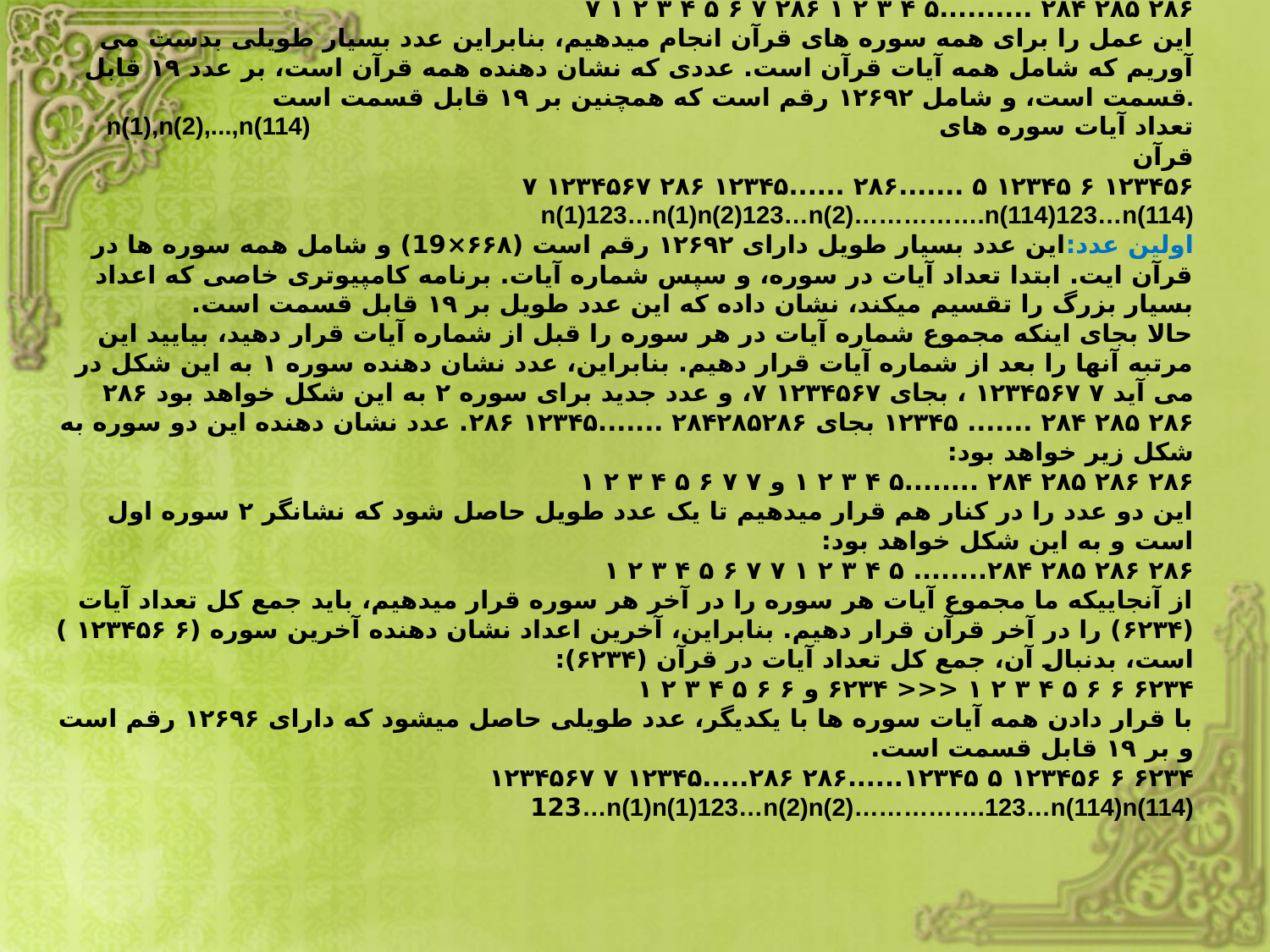

# ترکیب عددى ماوراء انسانى بیایید براى هر سوره شماره هر آیه قرآن را بعد از تعداد آیات در آن سوره بنویسم. سوره ۱ که شامل هفت آیه است به این شکل نشان داده خواهد شد، ۱۲۳۴۵۶۷ ۷. در اینجا میخواهیم با نوشتن شماره آیات پهلوى هم عدد بزرگى بدست آوریم. براى پیدا کردن عددى که نماینده سوره ۲ است، ابتدا تعداد آیات در این سوره را مینویسیم، ۲۸۶، سپس شماره هر آیه را پهلوى هم. بنابراین، عدد نشان دهنده سوره ۲ به این شکل در مى آید ۲۸۶ ۲۸۵ ۲۸۴ ..........۱۲۳۴۵ ۲۸۶. دو عددى که نشان دهنده دو سوره هستند: ۲۸۶ ۲۸۵ ۲۸۴ ...........۱۲۳۴۵ ۲۸۶ و ۱۲۳۴۵۶۷ ۷ این دو عدد را در کنار هم قرار میدهیم تا یک عدد تشکیل دهند، در نتیجه عدد زیر حاصل میشود: ۲۸۶ ۲۸۵ ۲۸۴ ..........۵ ۴ ۳ ۲ ۱ ۲۸۶ ۷ ۶ ۵ ۴ ۳ ۲ ۱ ۷ این عمل را براى همه سوره هاى قرآن انجام میدهیم، بنابراین عدد بسیار طویلى بدست مى آوریم که شامل همه آیات قرآن است. عددى که نشان دهنده همه قرآن است، بر عدد ۱۹ قابل قسمت است، و شامل ۱۲۶۹۲ رقم است که همچنین بر ۱۹ قابل قسمت است. n(1),n(2),...,n(114)                                                                                          تعداد آیات سوره های قرآن ۱۲۳۴۵۶ ۶ ۱۲۳۴۵ ۵ .......۲۸۶ ......۱۲۳۴۵ ۲۸۶ ۱۲۳۴۵۶۷ ۷ n(1)123…n(1)n(2)123…n(2)…………….n(114)123…n(114) اولین عدد:این عدد بسیار طویل داراى ۱۲۶۹۲ رقم است (۶۶۸×19) و شامل همه سوره ها در قرآن ایت. ابتدا تعداد آیات در سوره، و سپس شماره آیات. برنامه کامپیوترى خاصى که اعداد بسیار بزرگ را تقسیم میکند، نشان داده که این عدد طویل بر ۱۹ قابل قسمت است. حالا بجاى اینکه مجموع شماره آیات در هر سوره را قبل از شماره آیات قرار دهید، بیایید این مرتبه آنها را بعد از شماره آیات قرار دهیم. بنابراین، عدد نشان دهنده سوره ۱ به این شکل در مى آید ۷ ۱۲۳۴۵۶۷ ، بجاى ۱۲۳۴۵۶۷ ۷، و عدد جدید براى سوره ۲ به این شکل خواهد بود ۲۸۶ ۲۸۶ ۲۸۵ ۲۸۴ ....... ۱۲۳۴۵ بجاى ۲۸۴۲۸۵۲۸۶ .......۱۲۳۴۵ ۲۸۶. عدد نشان دهنده این دو سوره به شکل زیر خواهد بود: ۲۸۶ ۲۸۶ ۲۸۵ ۲۸۴ ........۵ ۴ ۳ ۲ ۱ و ۷ ۷ ۶ ۵ ۴ ۳ ۲ ۱ این دو عدد را در کنار هم قرار میدهیم تا یک عدد طویل حاصل شود که نشانگر ۲ سوره اول است و به این شکل خواهد بود: ۲۸۶ ۲۸۶ ۲۸۵ ۲۸۴........ ۵ ۴ ۳ ۲ ۱ ۷ ۷ ۶ ۵ ۴ ۳ ۲ ۱ از آنجاییکه ما مجموع آیات هر سوره را در آخر هر سوره قرار میدهیم، باید جمع کل تعداد آیات (۶۲۳۴) را در آخر قرآن قرار دهیم. بنابراین، آخرین اعداد نشان دهنده آخرین سوره (۶ ۱۲۳۴۵۶ ) است، بدنبال آن، جمع کل تعداد آیات در قرآن (۶۲۳۴): ۶۲۳۴ ۶ ۶ ۵ ۴ ۳ ۲ ۱ <<< ۶۲۳۴ و ۶ ۶ ۵ ۴ ۳ ۲ ۱ با قرار دادن همه آیات سوره ها با یکدیگر، عدد طویلى حاصل میشود که داراى ۱۲۶۹۶ رقم است و بر ۱۹ قابل قسمت است. ۶۲۳۴ ۶ ۱۲۳۴۵۶ ۵ ۱۲۳۴۵......۲۸۶ ۲۸۶.....۱۲۳۴۵ ۷ ۱۲۳۴۵۶۷ 123…n(1)n(1)123…n(2)n(2)…………….123…n(114)n(114)